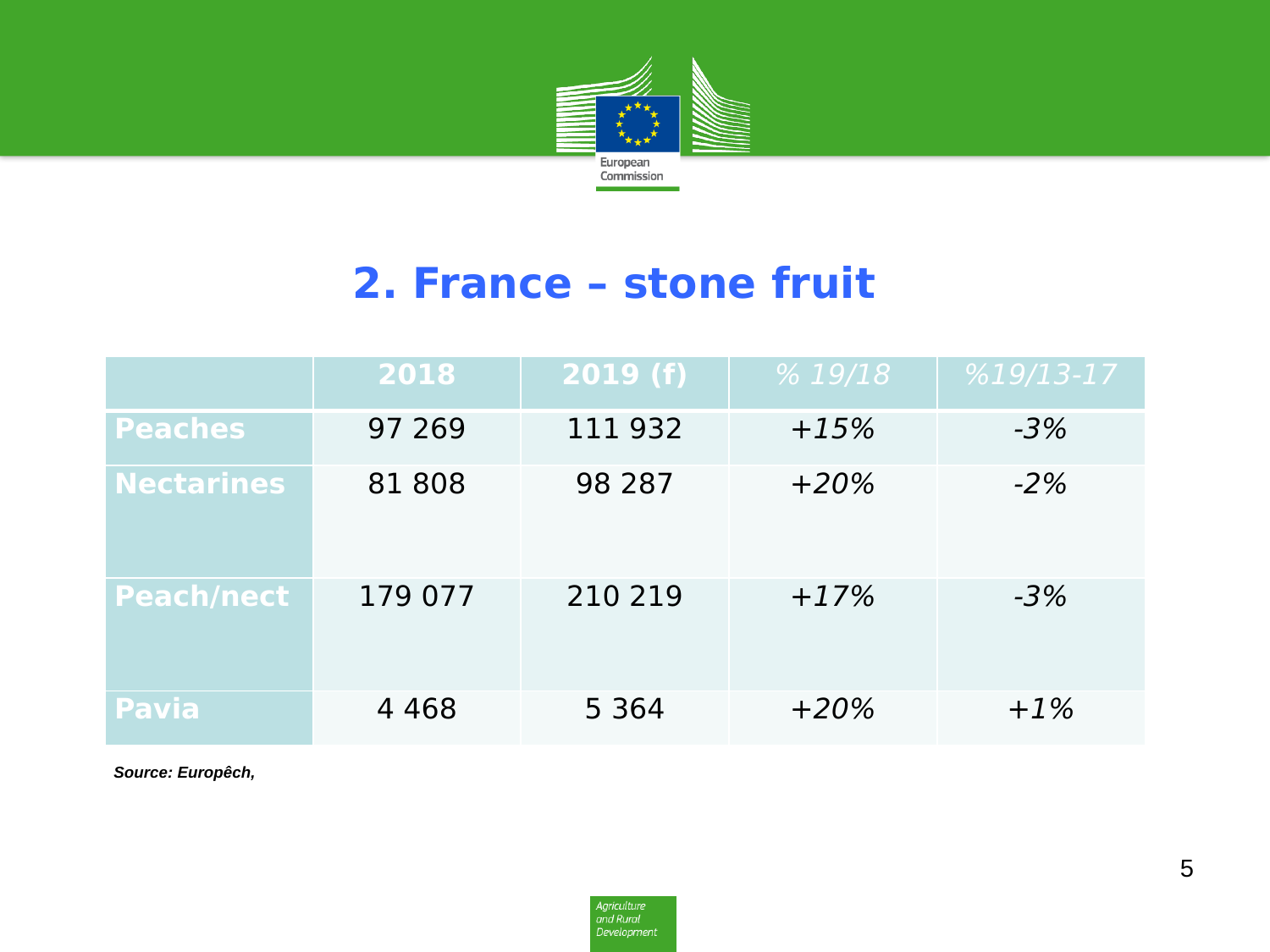

Source: Europêch
# 2. France – stone fruit
|  | 2018 | 2019 (f) | % 19/18 | %19/13-17 |
| --- | --- | --- | --- | --- |
| Peaches | 97 269 | 111 932 | +15% | -3% |
| Nectarines | 81 808 | 98 287 | +20% | -2% |
| Peach/nect | 179 077 | 210 219 | +17% | -3% |
| Pavia | 4 468 | 5 364 | +20% | +1% |
Source: Europêch,
5